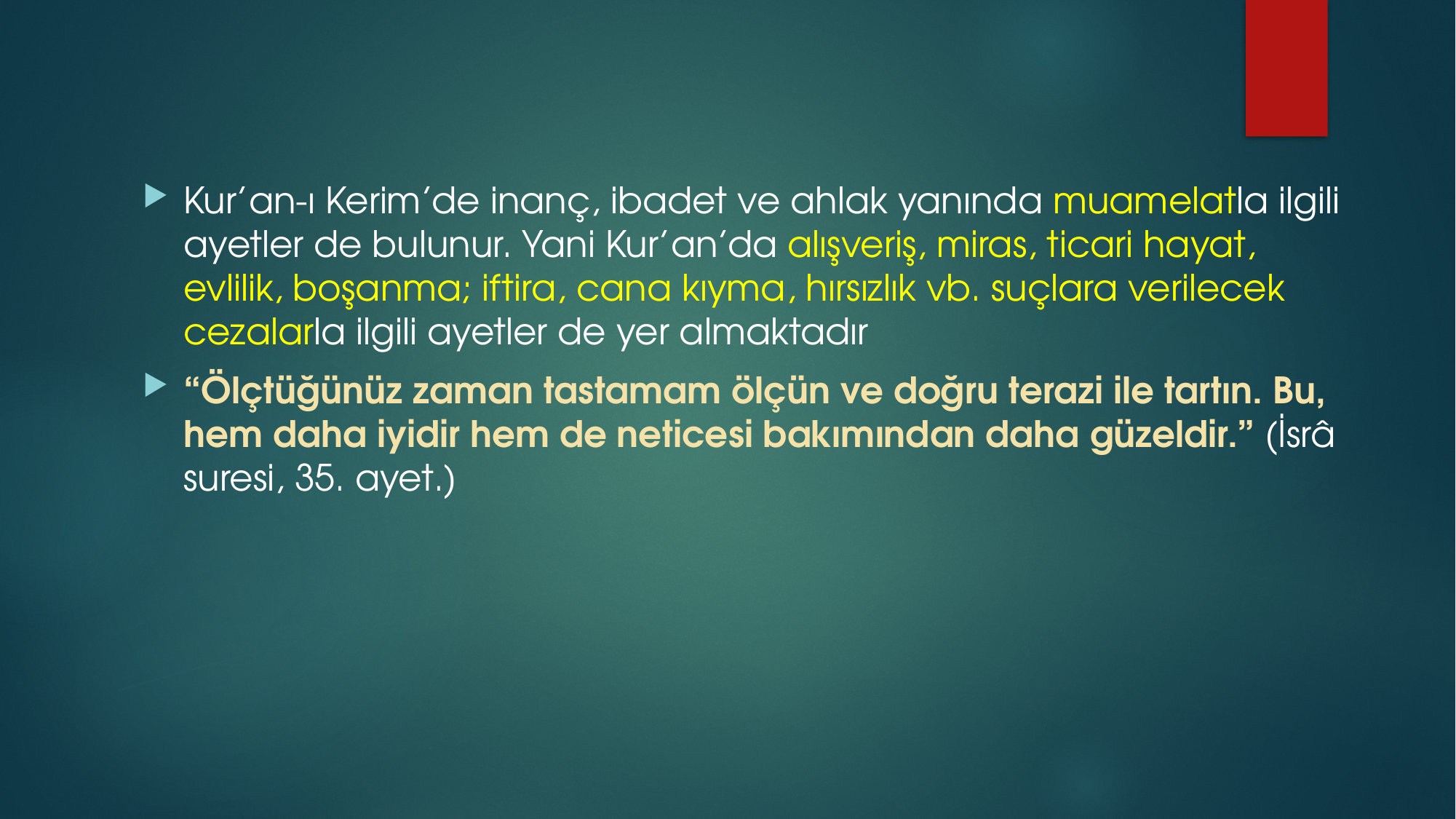

Kur’an-ı Kerim’de inanç, ibadet ve ahlak yanında muamelatla ilgili ayetler de bulunur. Yani Kur’an’da alışveriş, miras, ticari hayat, evlilik, boşanma; iftira, cana kıyma, hırsızlık vb. suçlara verilecek cezalarla ilgili ayetler de yer almaktadır
“Ölçtüğünüz zaman tastamam ölçün ve doğru terazi ile tartın. Bu, hem daha iyidir hem de neticesi bakımından daha güzeldir.” (İsrâ suresi, 35. ayet.)